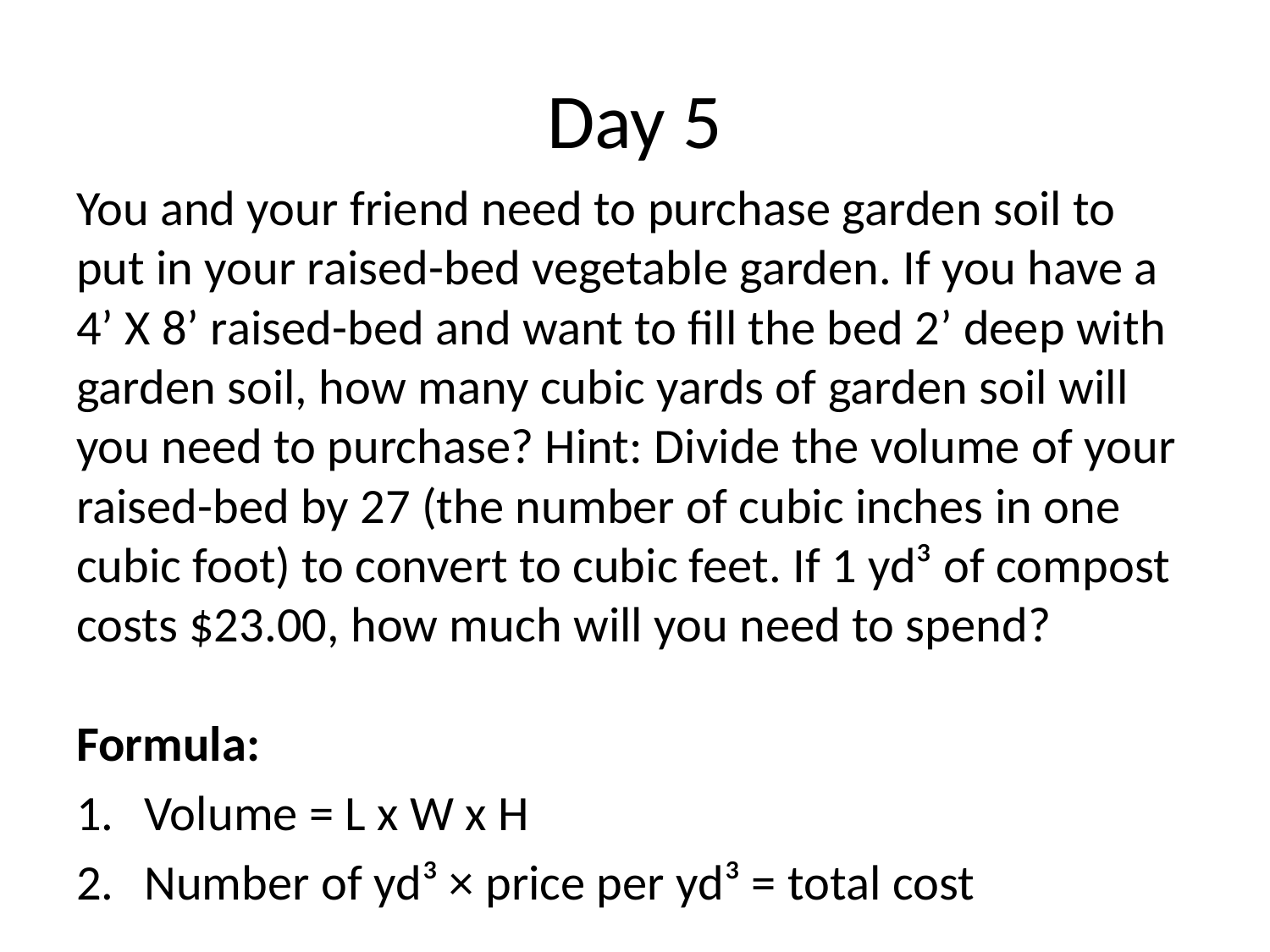

# Day 5
You and your friend need to purchase garden soil to put in your raised-bed vegetable garden. If you have a 4’ X 8’ raised-bed and want to fill the bed 2’ deep with garden soil, how many cubic yards of garden soil will you need to purchase? Hint: Divide the volume of your raised-bed by 27 (the number of cubic inches in one cubic foot) to convert to cubic feet. If 1 yd³ of compost costs $23.00, how much will you need to spend?
Formula:
Volume = L x W x H
Number of yd³ × price per yd³ = total cost